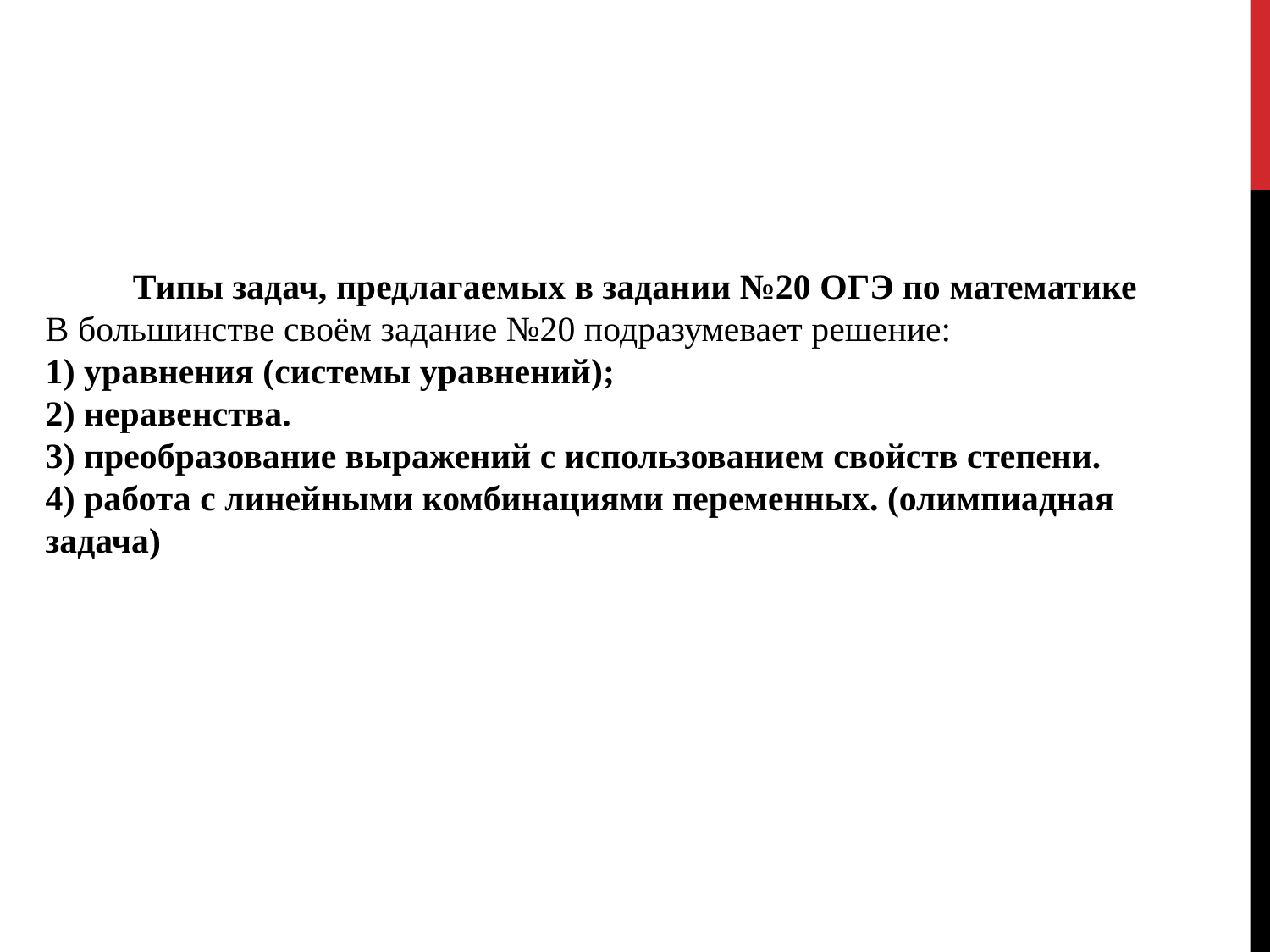

Типы задач, предлагаемых в задании №20 ОГЭ по математике
В большинстве своём задание №20 подразумевает решение:
1) уравнения (системы уравнений);
2) неравенства.
3) преобразование выражений с использованием свойств степени.
4) работа с линейными комбинациями переменных. (олимпиадная задача)